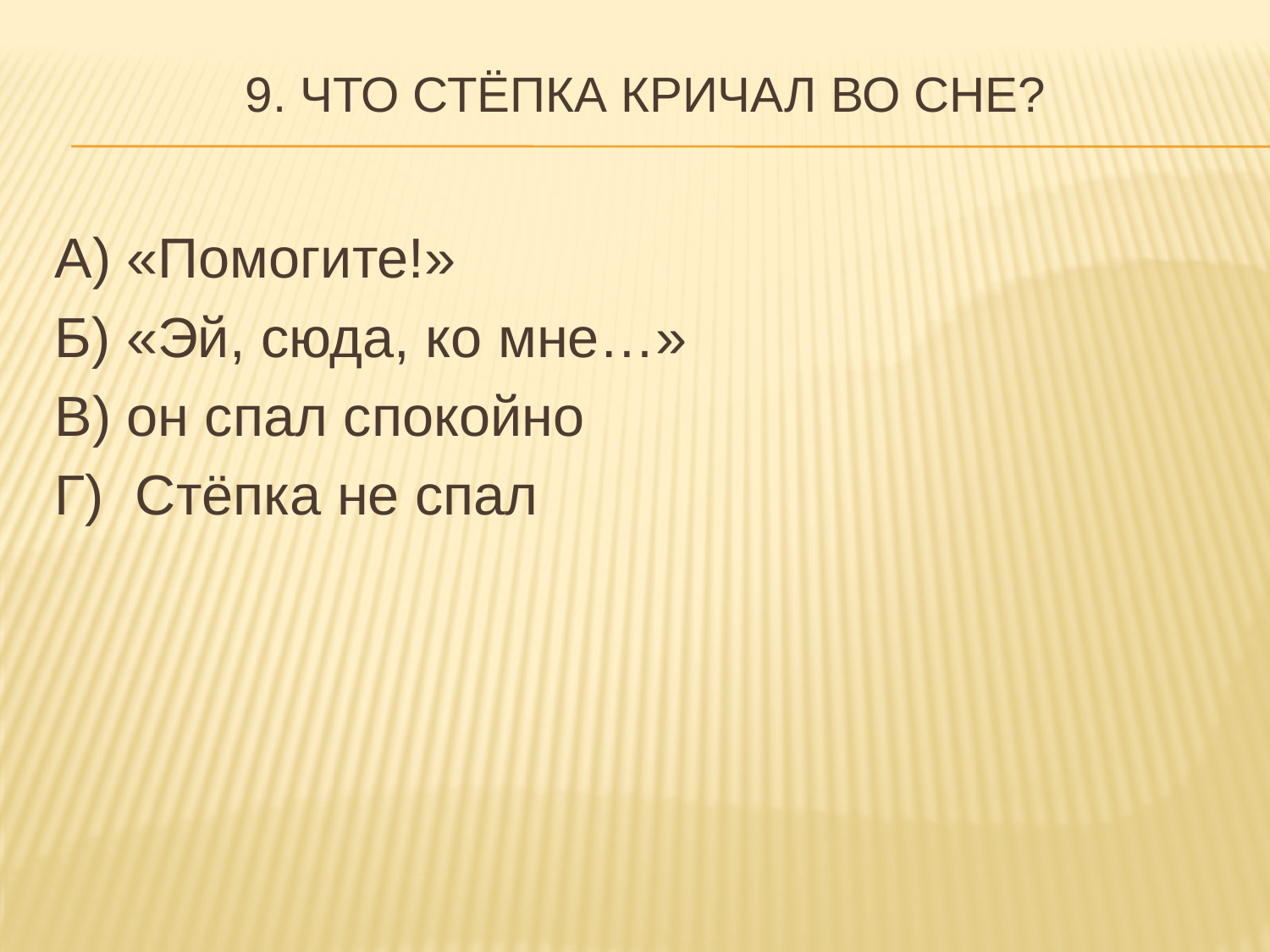

# 9. Что Стёпка кричал во сне?
А) «Помогите!»
Б) «Эй, сюда, ко мне…»
В) он спал спокойно
Г)  Стёпка не спал